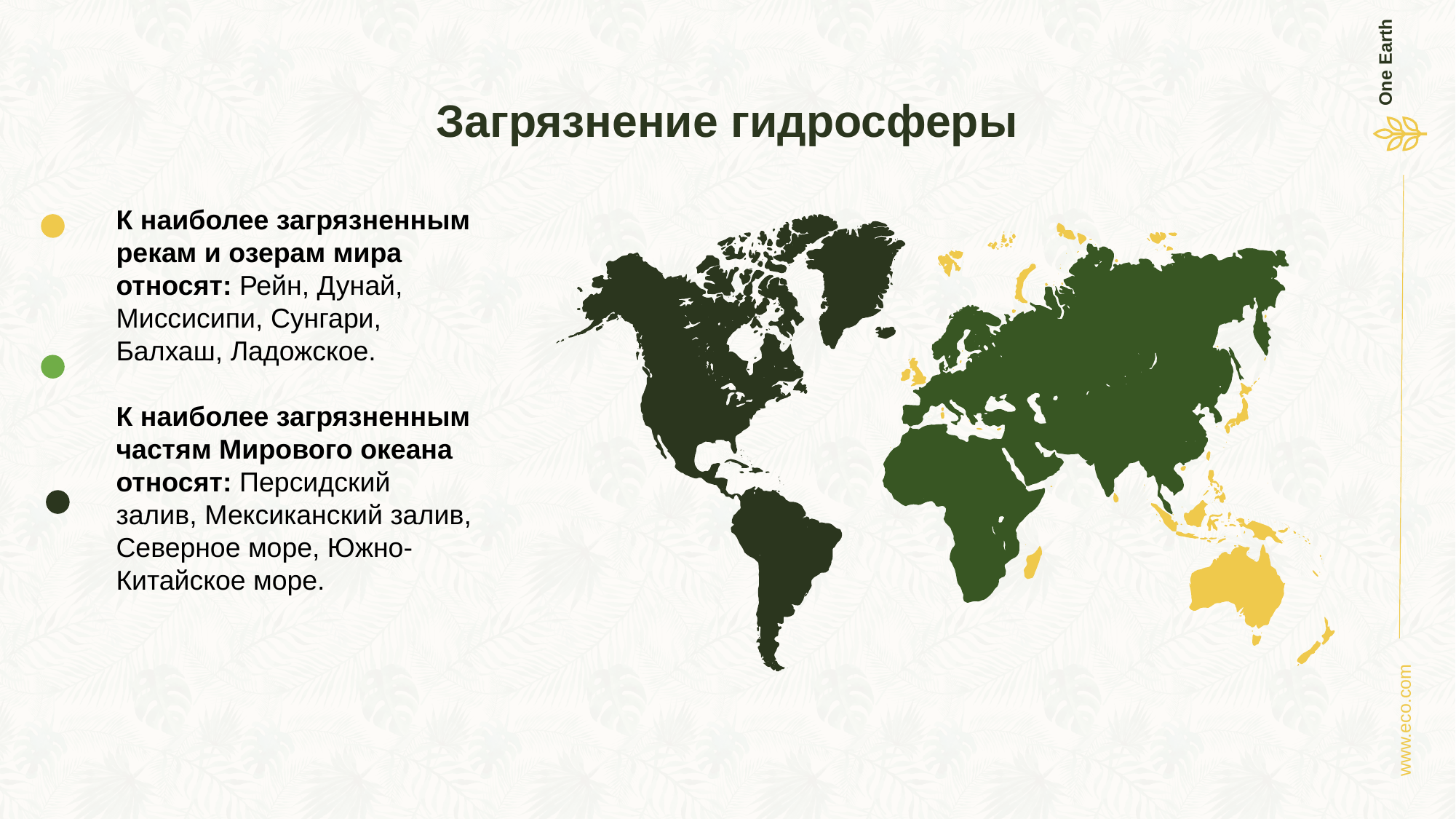

# Загрязнение гидросферы
К наиболее загрязненным рекам и озерам мира относят: Рейн, Дунай, Миссисипи, Сунгари, Балхаш, Ладожское.

К наиболее загрязненным частям Мирового океана относят: Персидский залив, Мексиканский залив, Северное море, Южно-Китайское море.